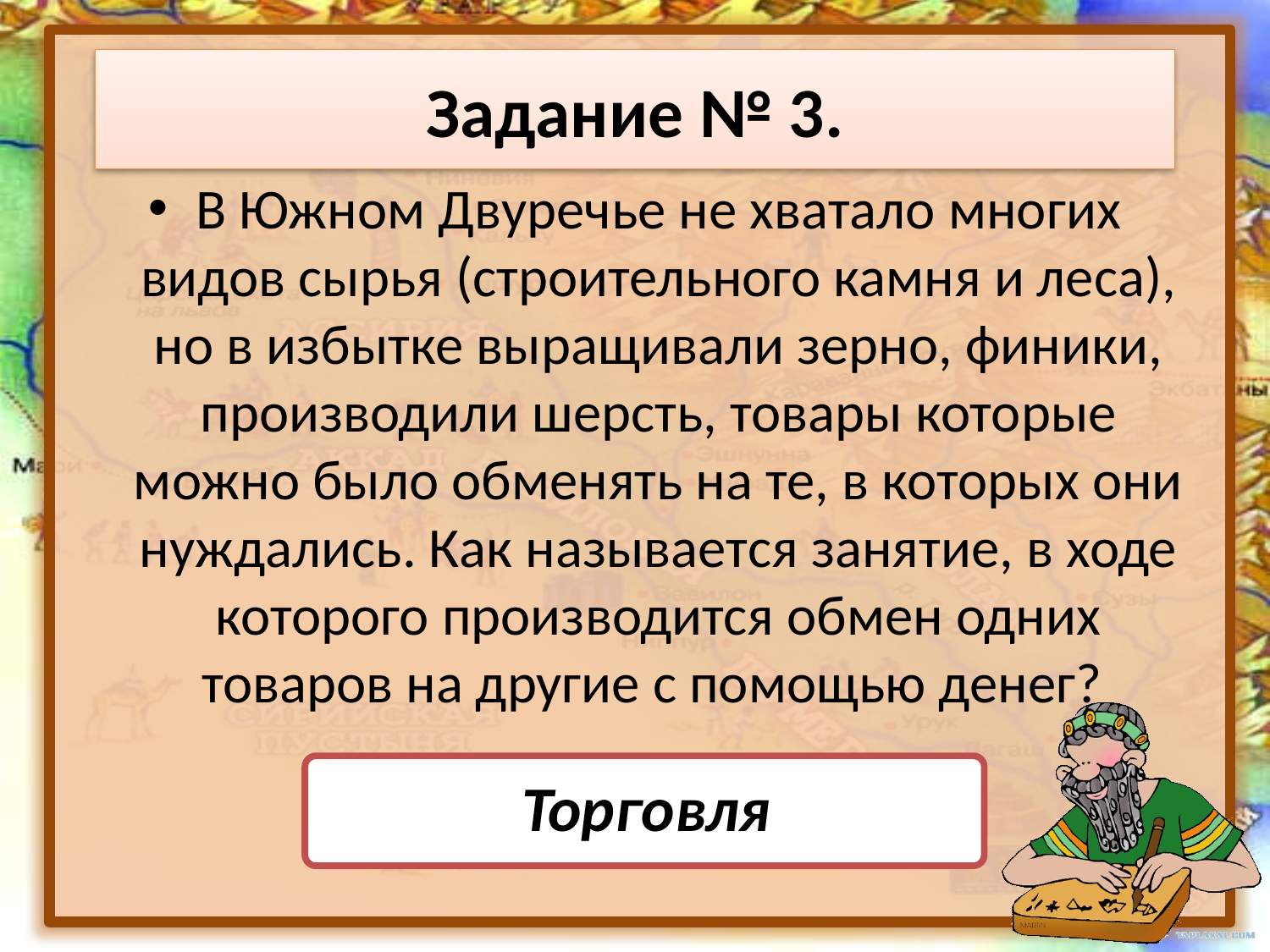

Задание № 3.
В Южном Двуречье не хватало многих видов сырья (строительного камня и леса), но в избытке выращивали зерно, финики, производили шерсть, товары которые можно было обменять на те, в которых они нуждались. Как называется занятие, в ходе которого производится обмен одних товаров на другие с помощью денег?
Торговля